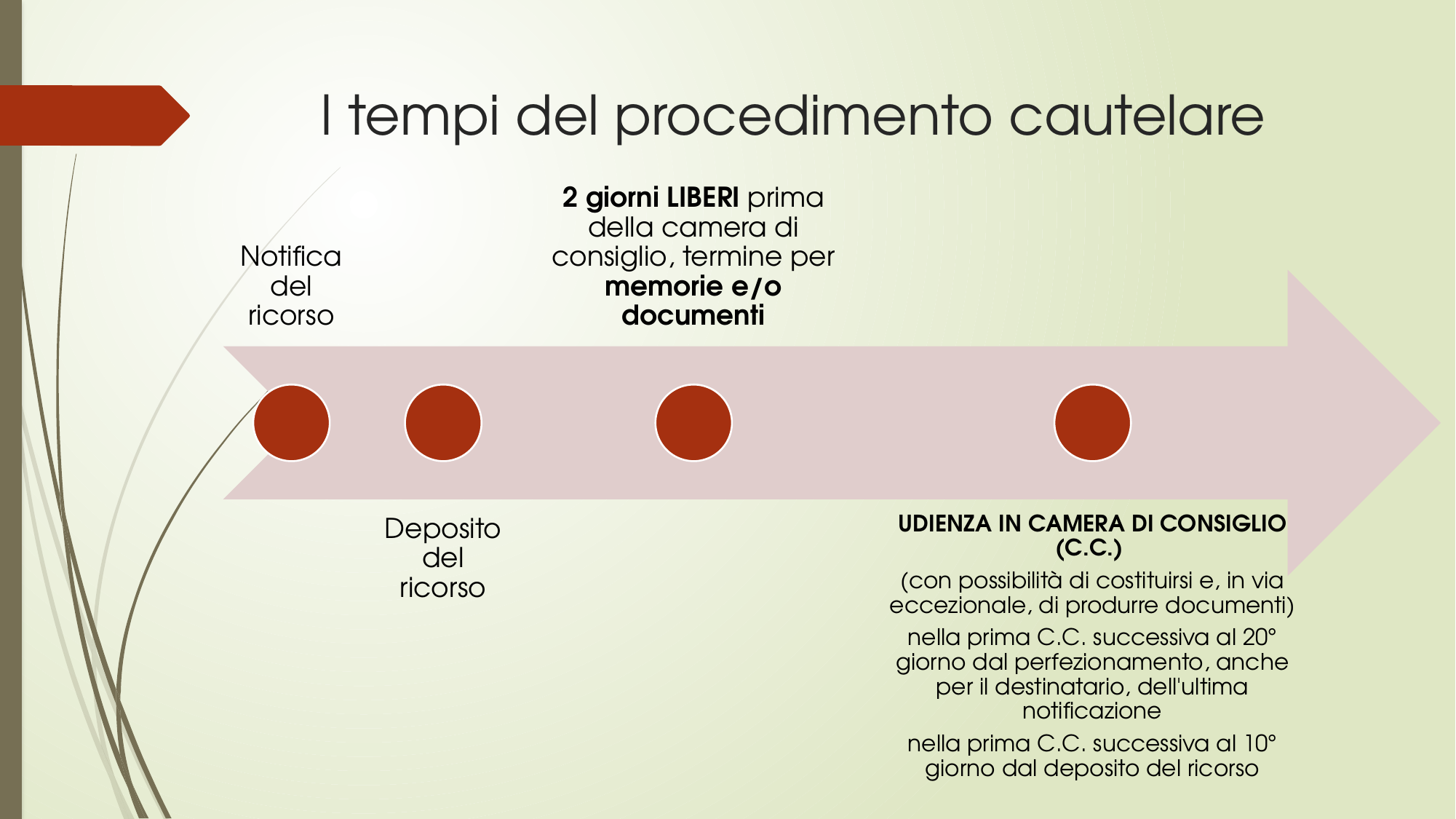

Notifica del ricorso
Deposito del ricorso
2 giorni LIBERI prima della camera di consiglio, termine per memorie e/o documenti
UDIENZA IN CAMERA DI CONSIGLIO (C.C.)
(con possibilità di costituirsi e, in via eccezionale, di produrre documenti)
nella prima C.C. successiva al 20° giorno dal perfezionamento, anche per il destinatario, dell'ultima notificazione
nella prima C.C. successiva al 10° giorno dal deposito del ricorso
# I tempi del procedimento cautelare